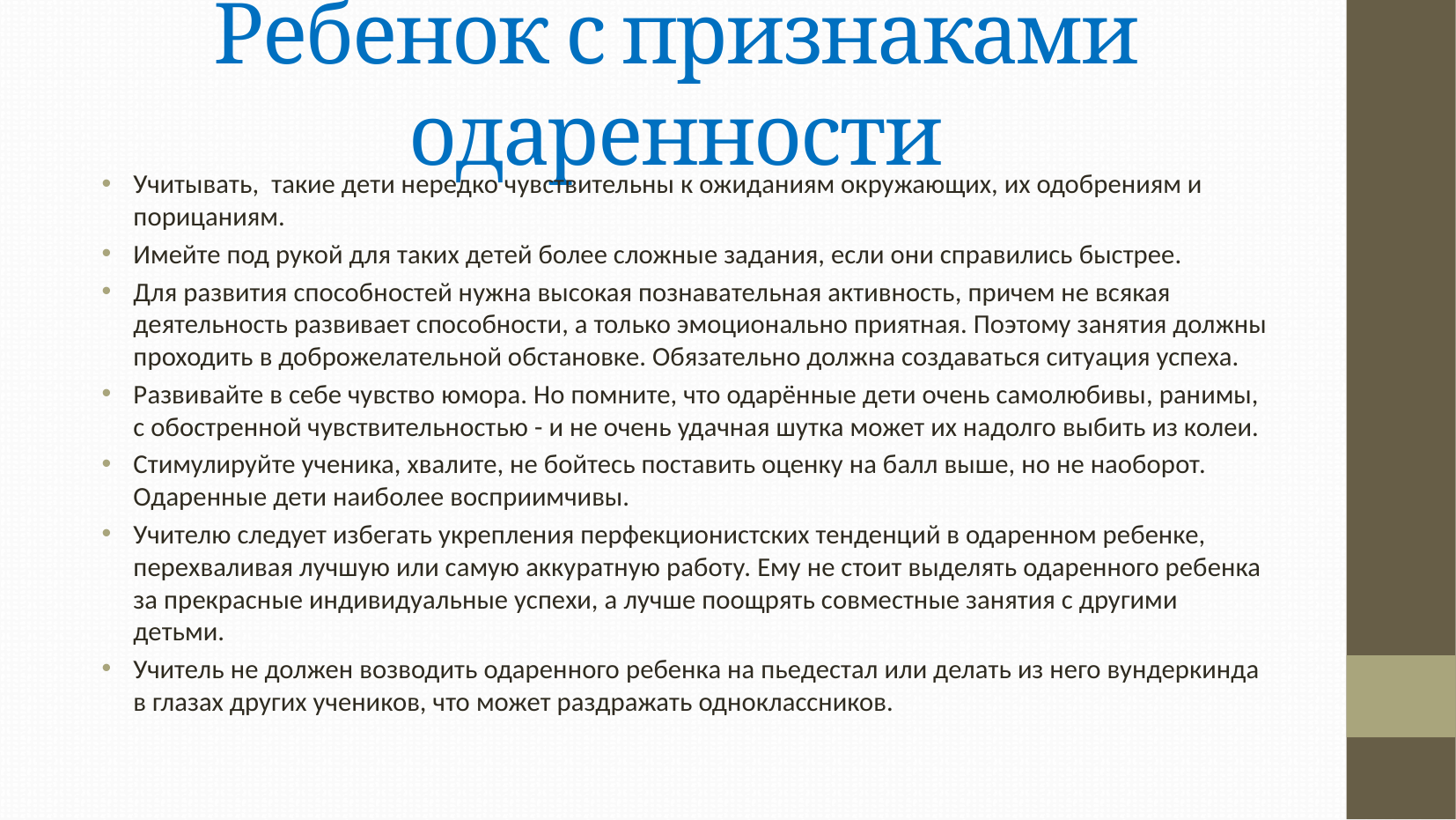

# Ребенок с признаками одаренности
Учитывать,  такие дети нередко чувствительны к ожиданиям окружающих, их одобрениям и порицаниям.
Имейте под рукой для таких детей более сложные задания, если они справились быстрее.
Для развития способностей нужна высокая познавательная активность, причем не всякая деятельность развивает способности, а только эмоционально приятная. Поэтому занятия должны проходить в доброжелательной обстановке. Обязательно должна создаваться ситуация успеха.
Развивайте в себе чувство юмора. Но помните, что одарённые дети очень самолюбивы, ранимы, с обостренной чувствительностью - и не очень удачная шутка может их надолго выбить из колеи.
Стимулируйте ученика, хвалите, не бойтесь поставить оценку на балл выше, но не наоборот. Одаренные дети наиболее восприимчивы.
Учителю следует избегать укрепления перфекционистских тенденций в одаренном ребенке, перехваливая лучшую или самую аккуратную работу. Ему не стоит выделять одаренного ребенка за прекрасные индивидуальные успехи, а лучше поощрять совместные занятия с другими детьми.
Учитель не должен возводить одаренного ребенка на пьедестал или делать из него вундеркинда в глазах других учеников, что может раздражать одноклассников.